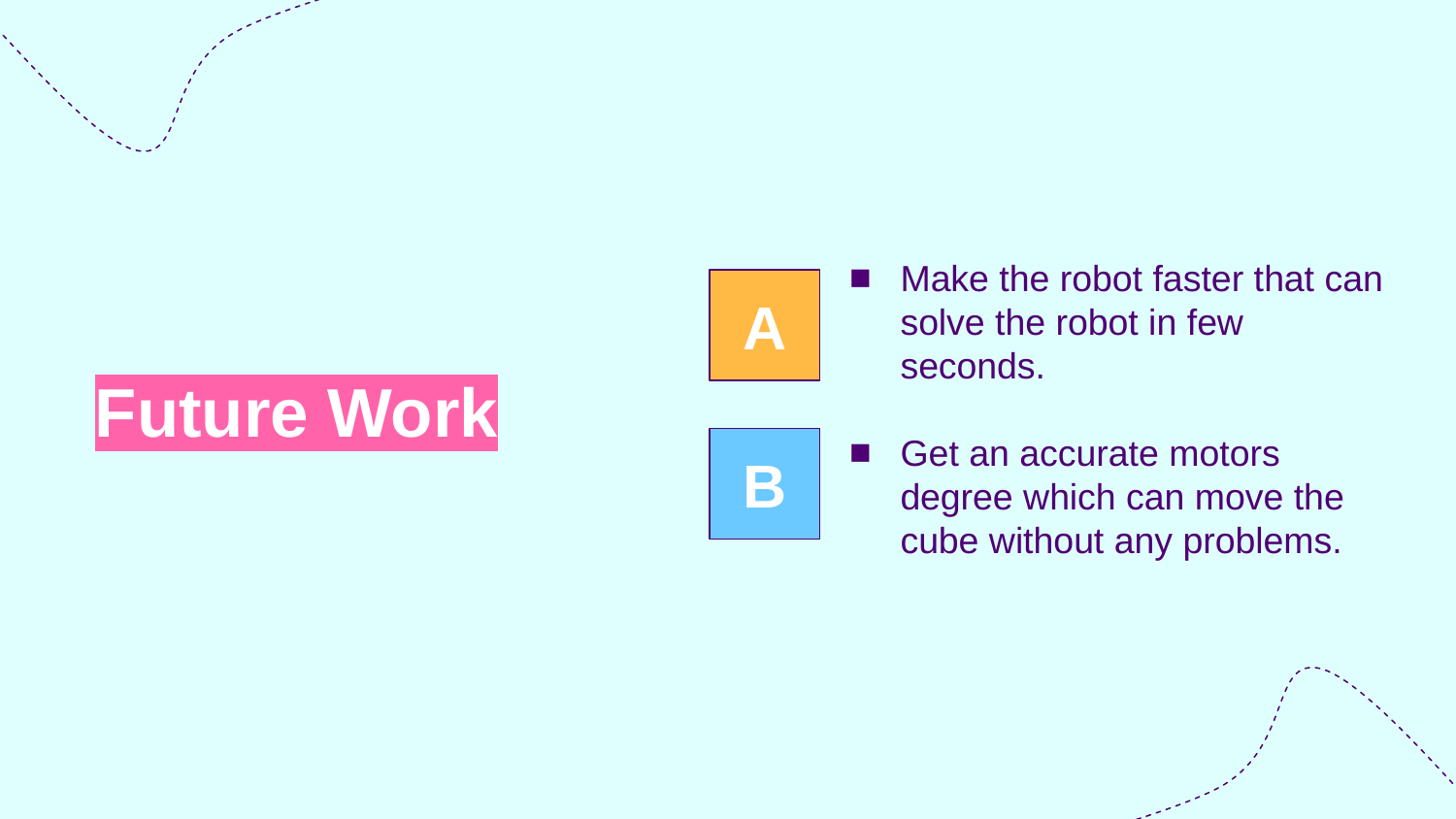

Make the robot faster that can solve the robot in few seconds.

Get an accurate motors degree which can move the cube without any problems.

A
# Future Work

B